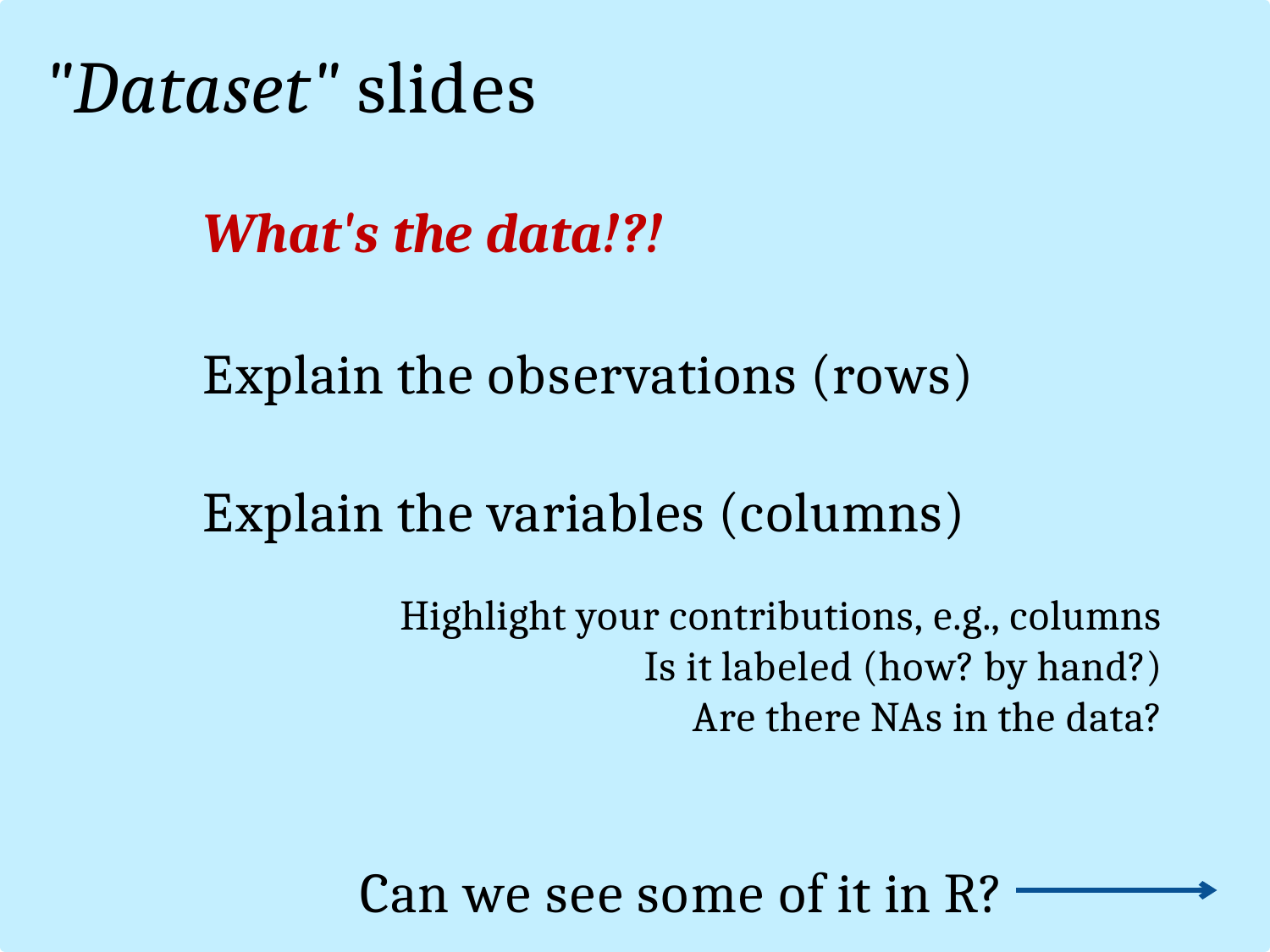

"Dataset" slides
What's the data!?!
Explain the observations (rows)
Explain the variables (columns)
Highlight your contributions, e.g., columns
Is it labeled (how? by hand?)
Are there NAs in the data?
Can we see some of it in R?